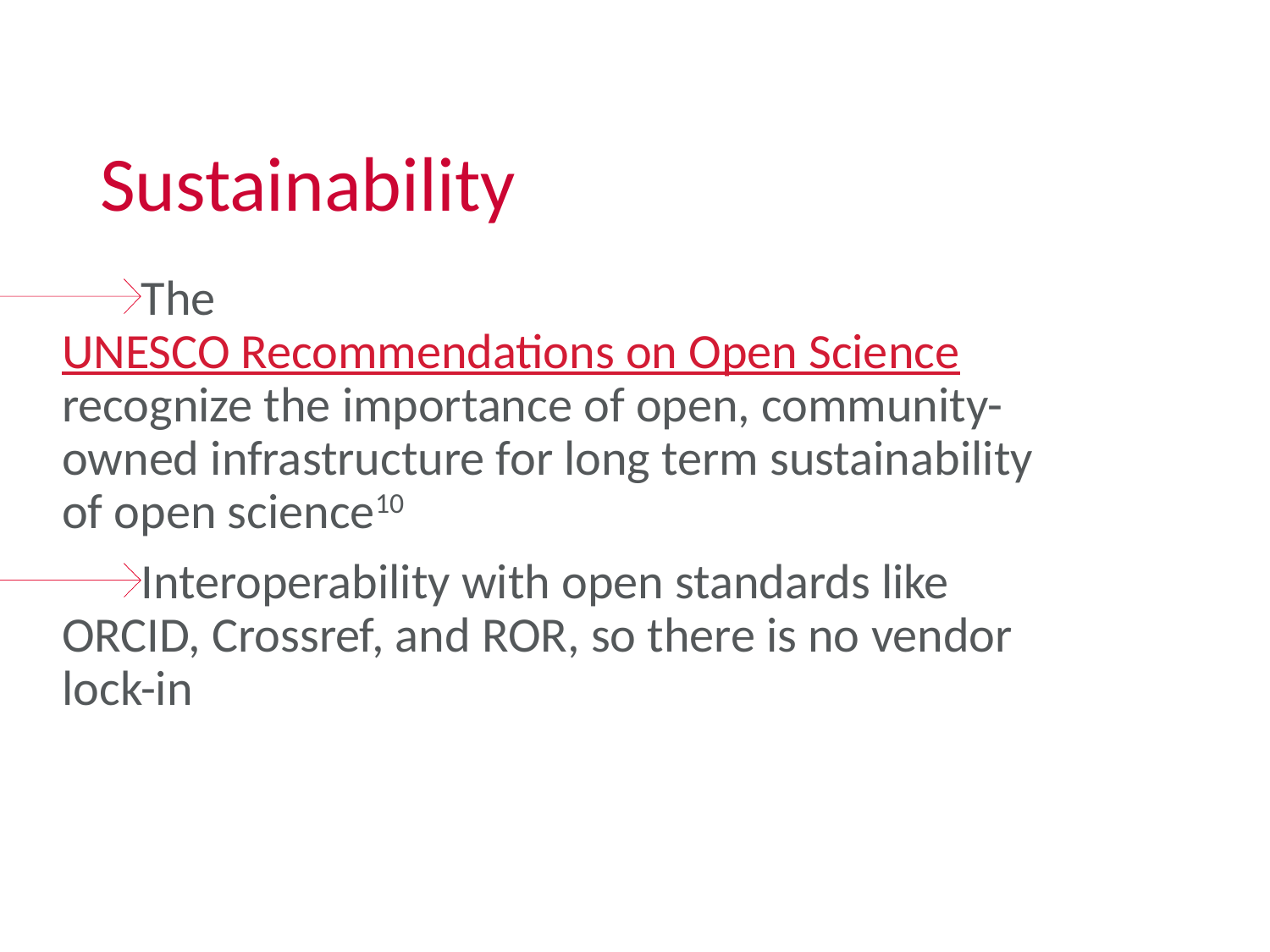

# Sustainability
The UNESCO Recommendations on Open Science recognize the importance of open, community-owned infrastructure for long term sustainability of open science10
Interoperability with open standards like ORCID, Crossref, and ROR, so there is no vendor lock-in